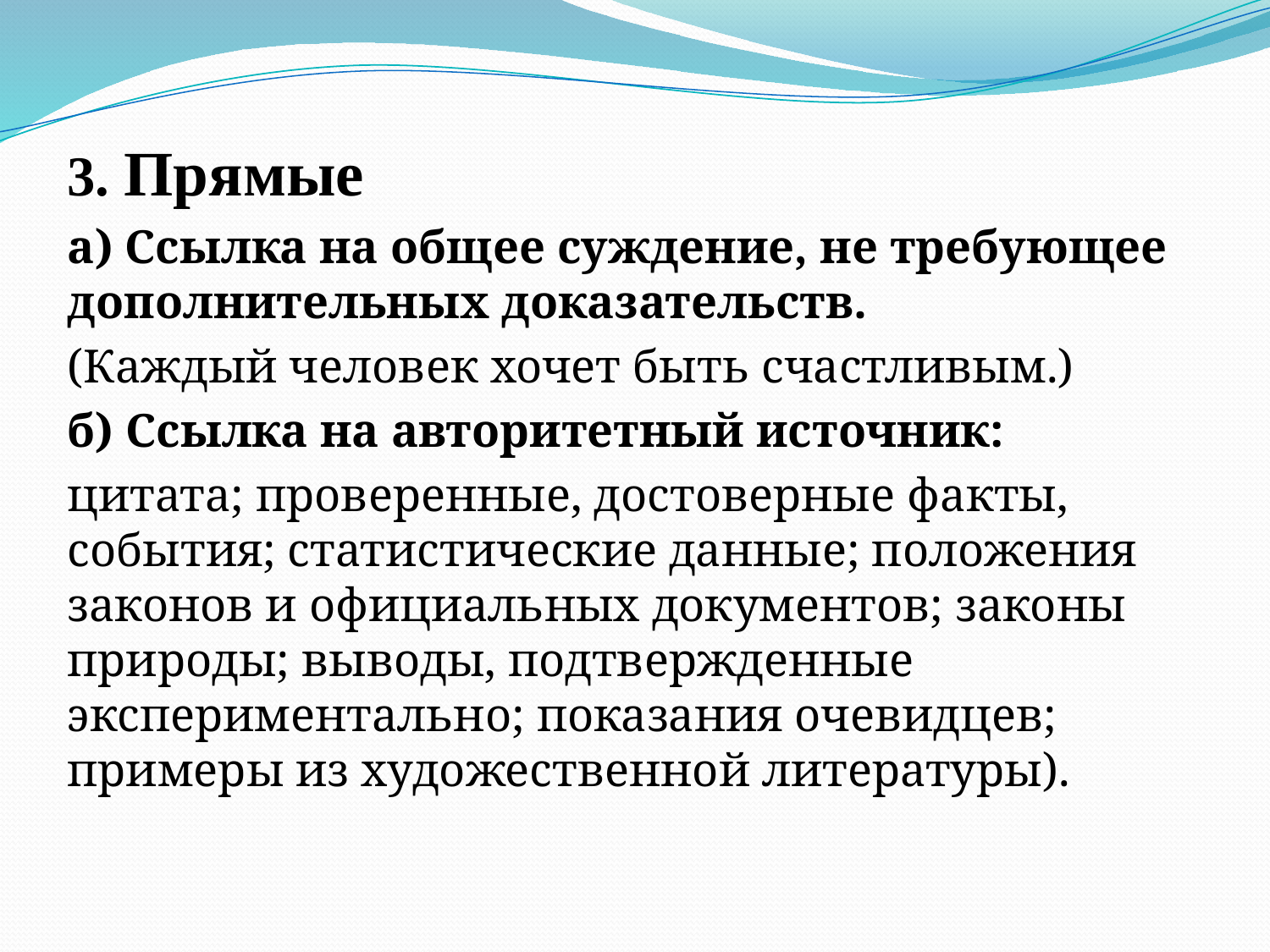

#
3. Прямые
а) Ссылка на общее суждение, не требующее дополнительных доказательств.
(Каждый человек хочет быть счастливым.)
б) Ссылка на авторитетный источник:
цитата; проверенные, достоверные факты, события; статистические данные; положения законов и официальных документов; законы природы; выводы, подтвержденные экспериментально; показания очевидцев; примеры из художественной литературы).